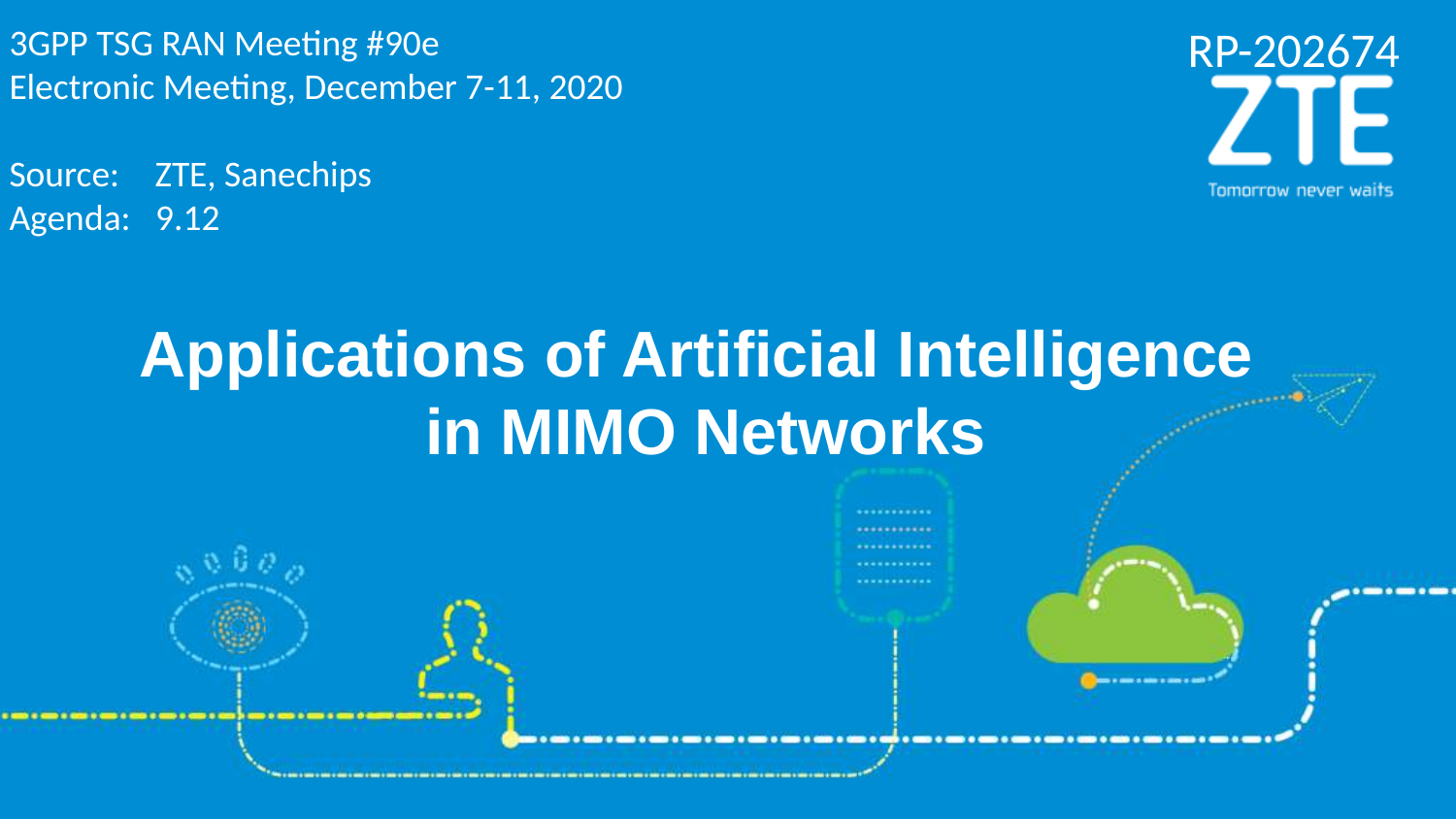

3GPP TSG RAN Meeting #90e
Electronic Meeting, December 7-11, 2020

Source: 	ZTE, Sanechips
Agenda:   9.12

RP-202674
Applications of Artificial Intelligence
in MIMO Networks